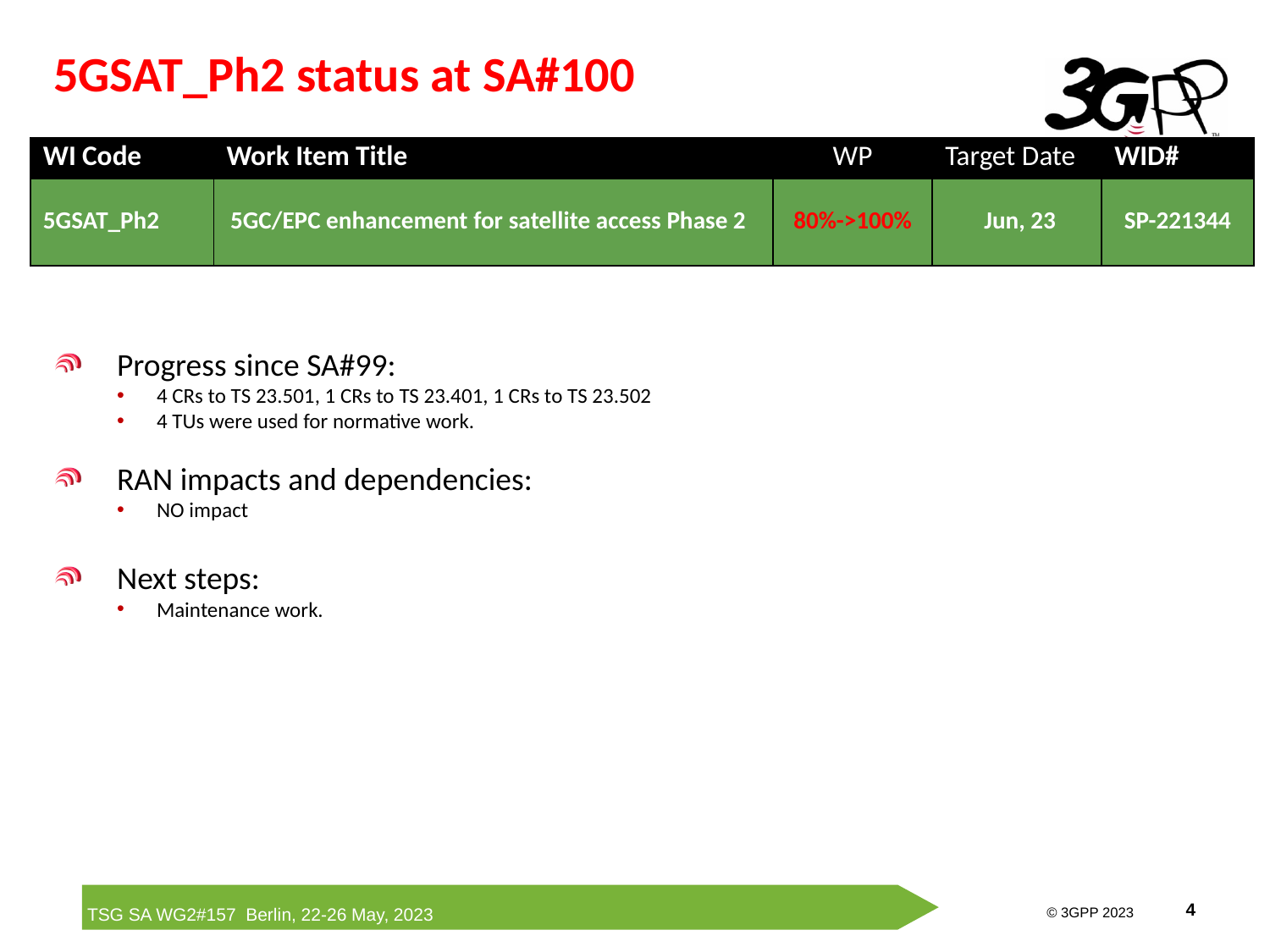

5GSAT_Ph2 status at SA#100
| WI Code | Work Item Title | WP | Target Date | WID# |
| --- | --- | --- | --- | --- |
| 5GSAT\_Ph2 | 5GC/EPC enhancement for satellite access Phase 2 | 80%->100% | Jun, 23 | SP-221344 |
Progress since SA#99:
4 CRs to TS 23.501, 1 CRs to TS 23.401, 1 CRs to TS 23.502
4 TUs were used for normative work.

RAN impacts and dependencies:
NO impact

Next steps:
Maintenance work.